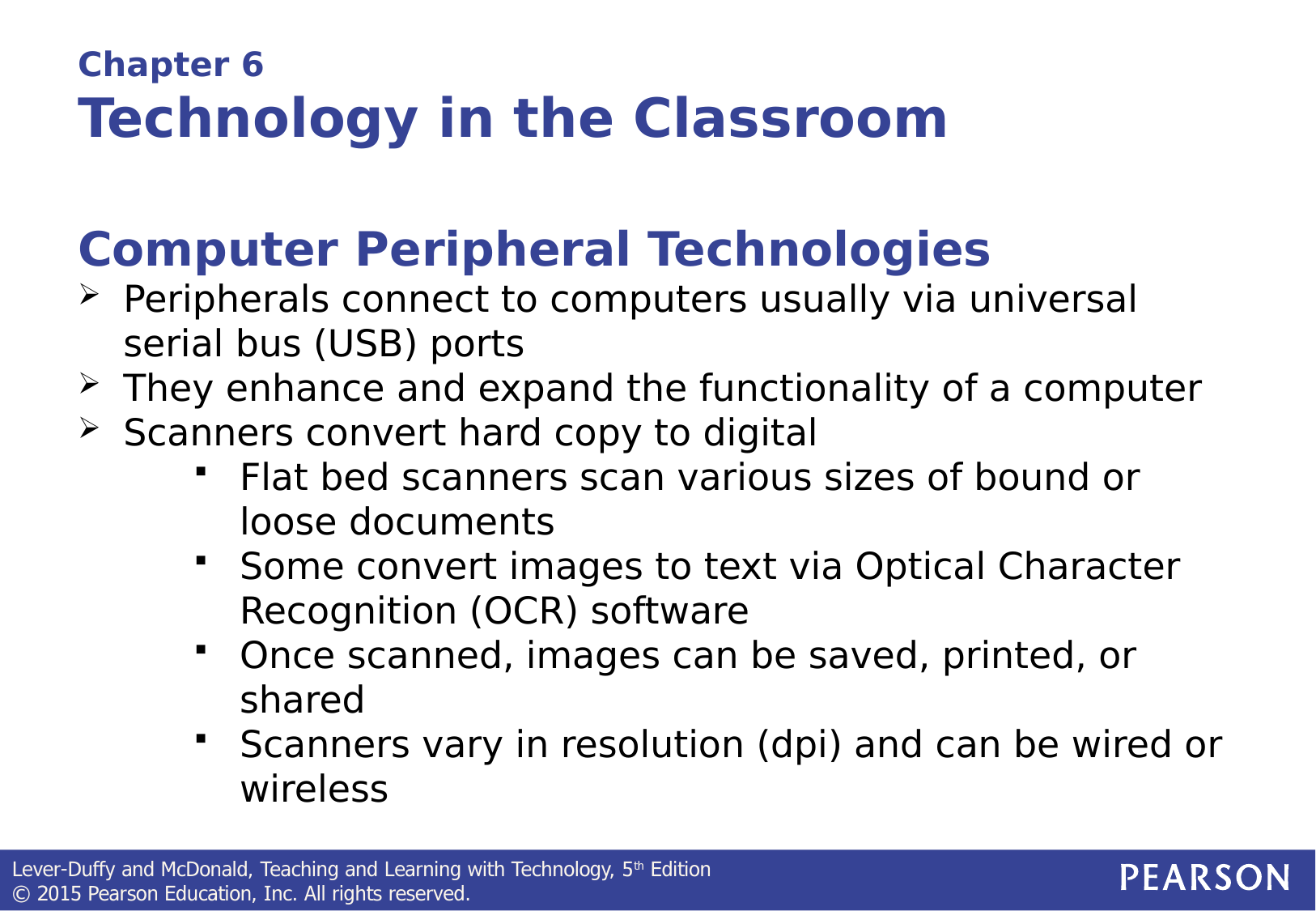

# Chapter 6 Technology in the Classroom
Computer Peripheral Technologies
Peripherals connect to computers usually via universal serial bus (USB) ports
They enhance and expand the functionality of a computer
Scanners convert hard copy to digital
Flat bed scanners scan various sizes of bound or loose documents
Some convert images to text via Optical Character Recognition (OCR) software
Once scanned, images can be saved, printed, or shared
Scanners vary in resolution (dpi) and can be wired or wireless